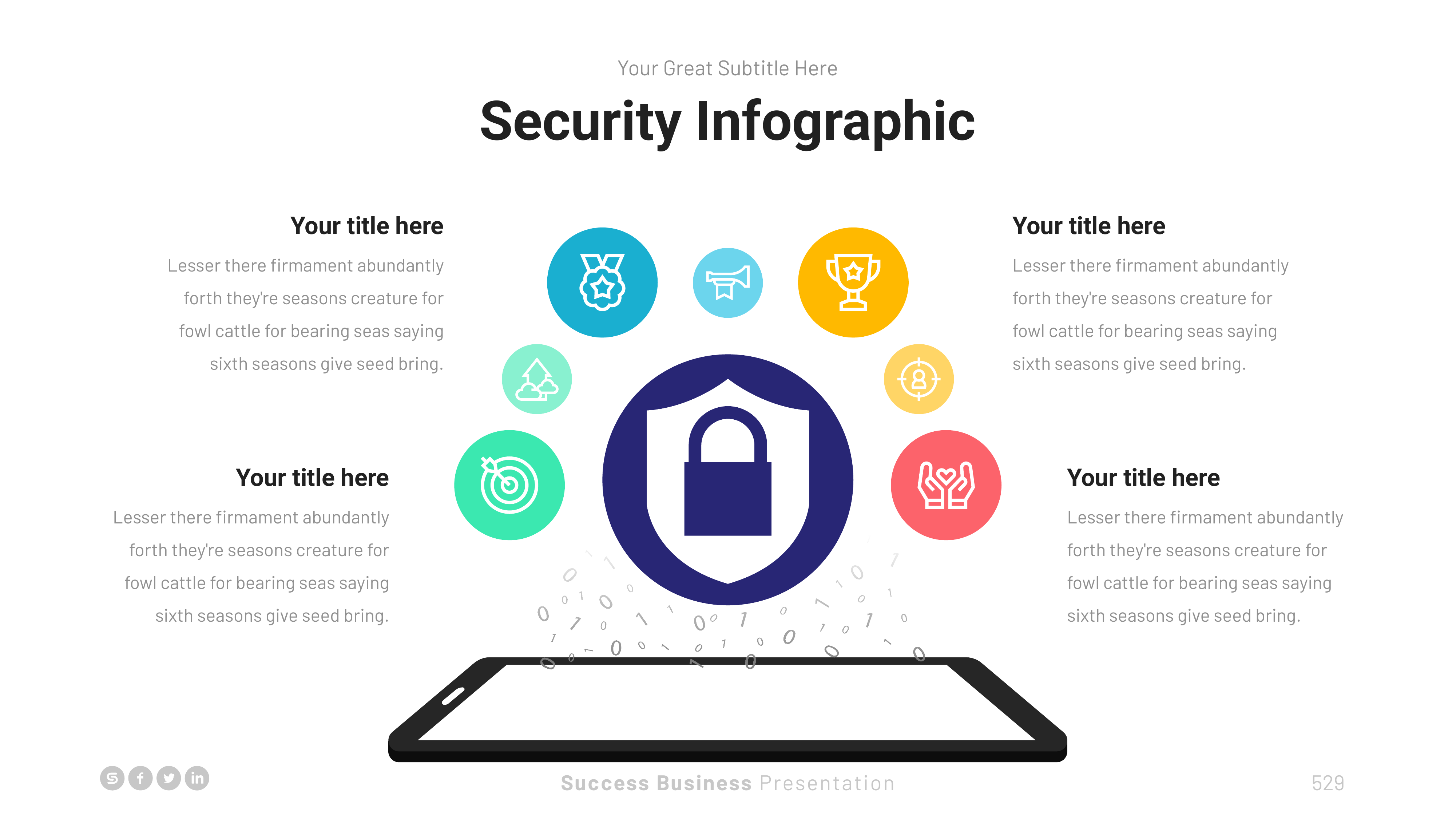

Your Great Subtitle Here
Security Infographic
Your title here
Lesser there firmament abundantly forth they're seasons creature for fowl cattle for bearing seas saying sixth seasons give seed bring.
Your title here
Lesser there firmament abundantly forth they're seasons creature for fowl cattle for bearing seas saying sixth seasons give seed bring.

Your title here
Lesser there firmament abundantly forth they're seasons creature for fowl cattle for bearing seas saying sixth seasons give seed bring.
Your title here
Lesser there firmament abundantly forth they're seasons creature for fowl cattle for bearing seas saying sixth seasons give seed bring.